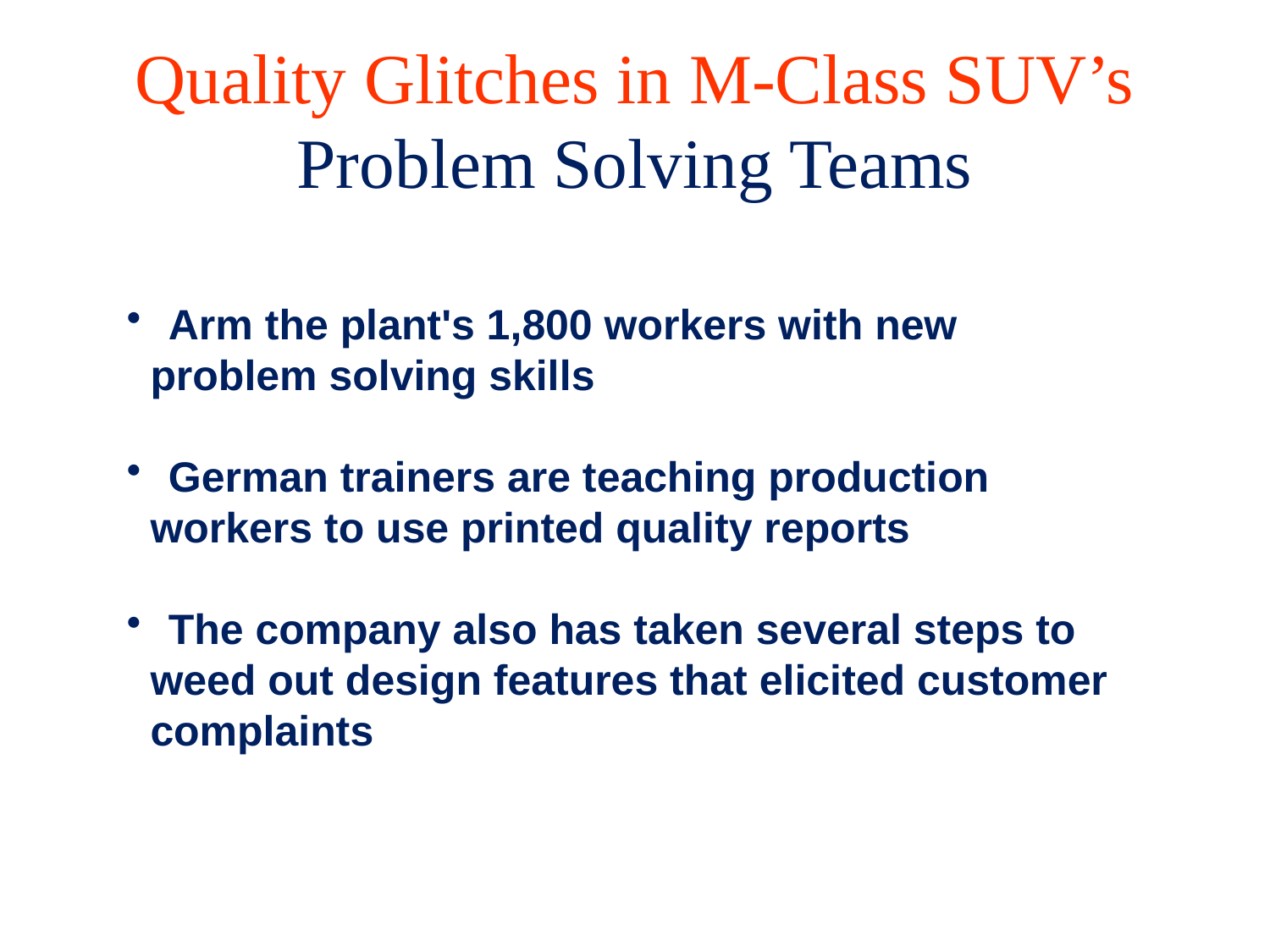

# Quality Glitches in M-Class SUV’s Problem Solving Teams
 Arm the plant's 1,800 workers with new
  problem solving skills

 German trainers are teaching production
  workers to use printed quality reports

 The company also has taken several steps to
  weed out design features that elicited customer
  complaints